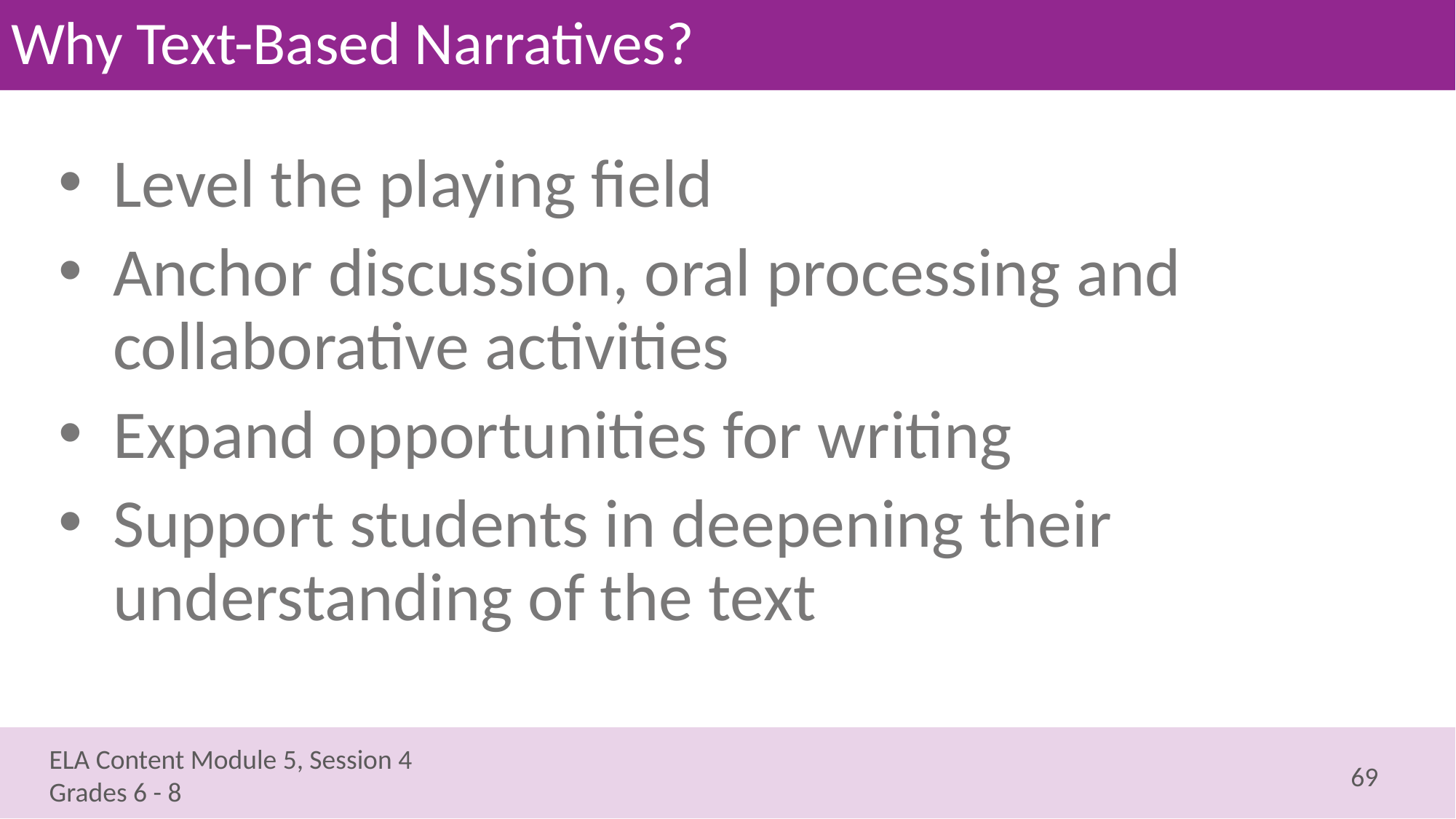

# Why Text-Based Narratives?
Level the playing field
Anchor discussion, oral processing and collaborative activities
Expand opportunities for writing
Support students in deepening their understanding of the text
69